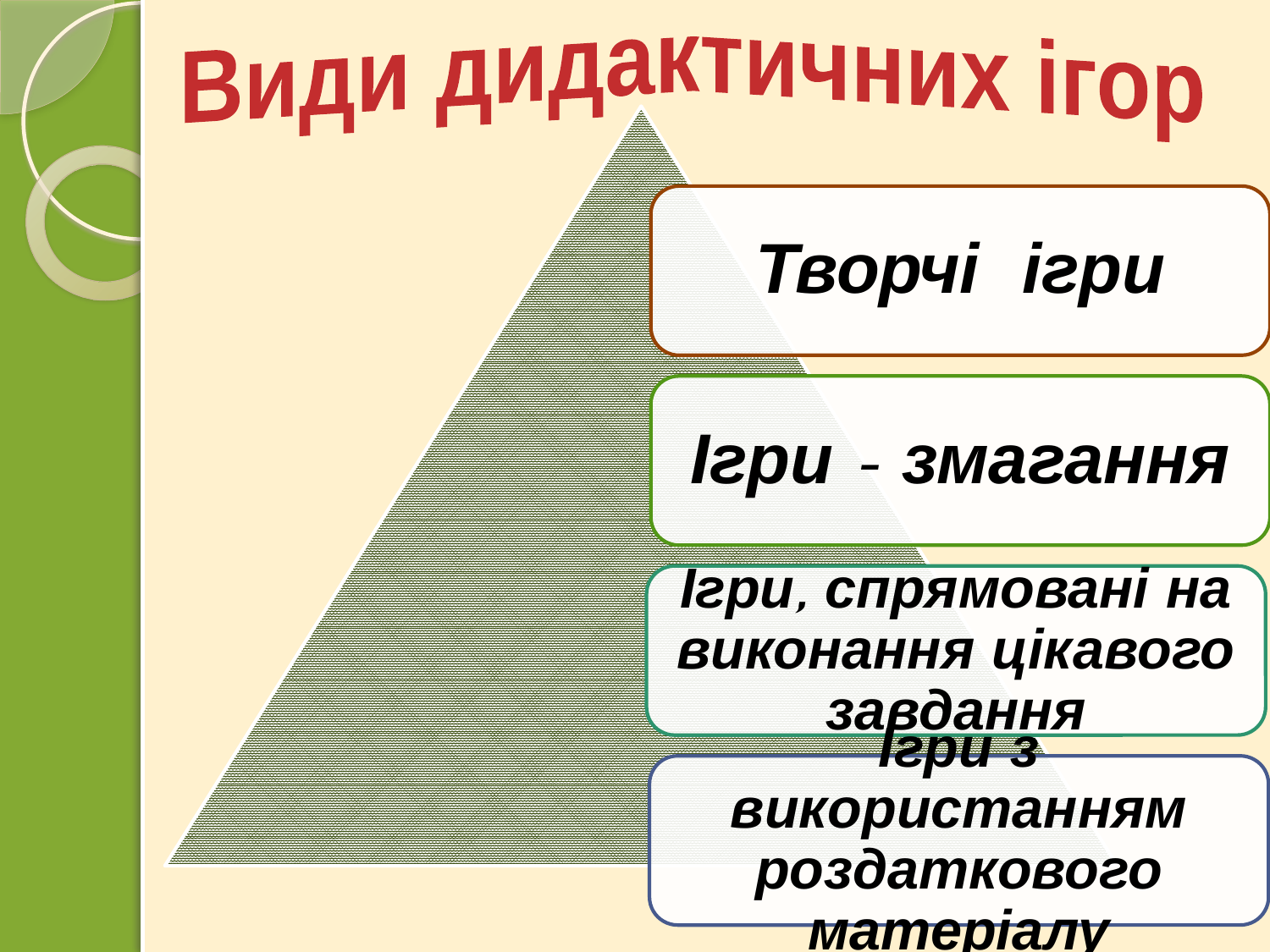

Творчі  ігри
Ігри - змагання
Ігри, спрямовані на виконання цікавого завдання
Ігри з використанням роздаткового матеріалу
Види дидактичних ігор